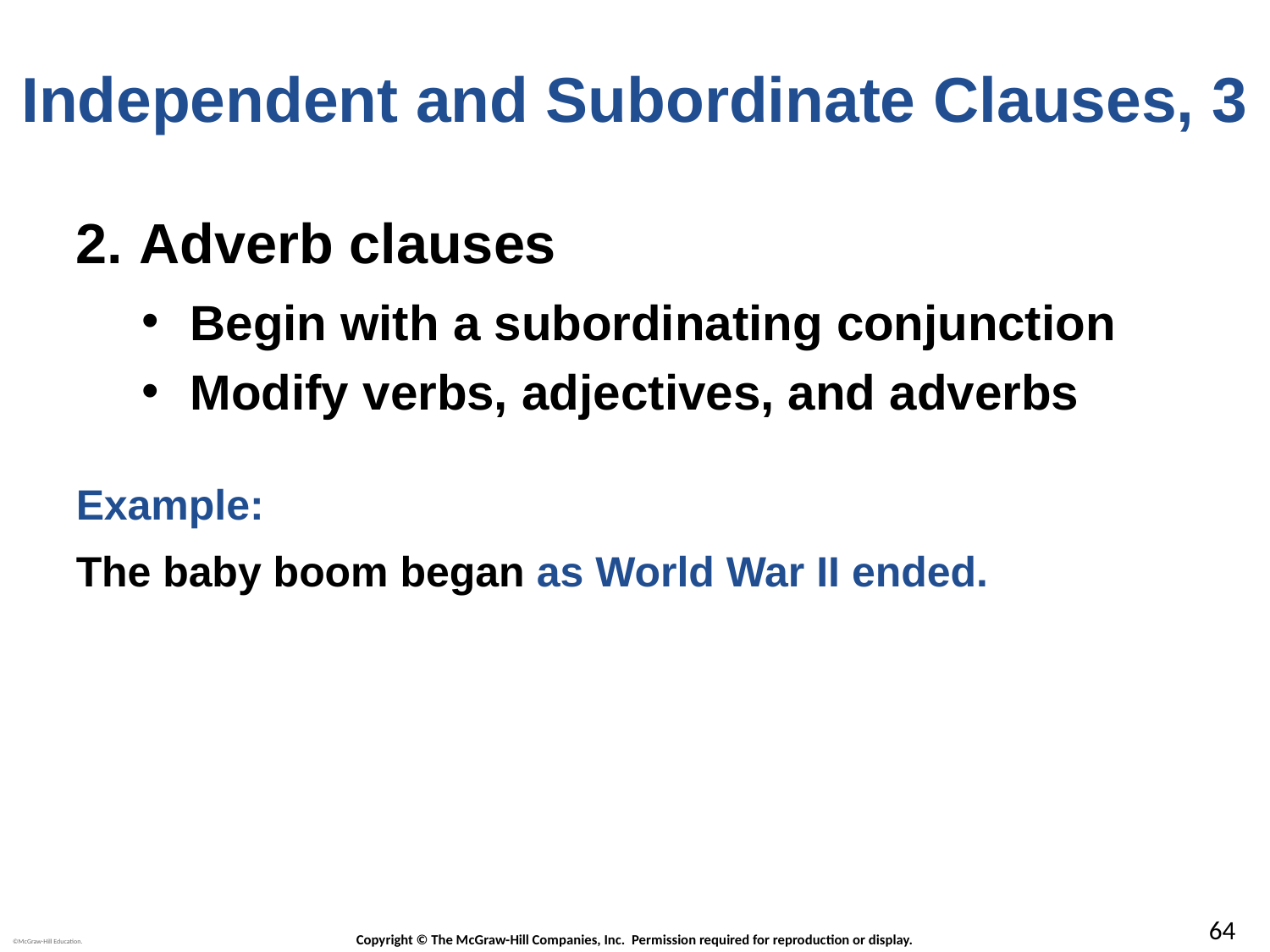

# Independent and Subordinate Clauses, 3
Adverb clauses
Begin with a subordinating conjunction
Modify verbs, adjectives, and adverbs
Example:
The baby boom began as World War II ended.